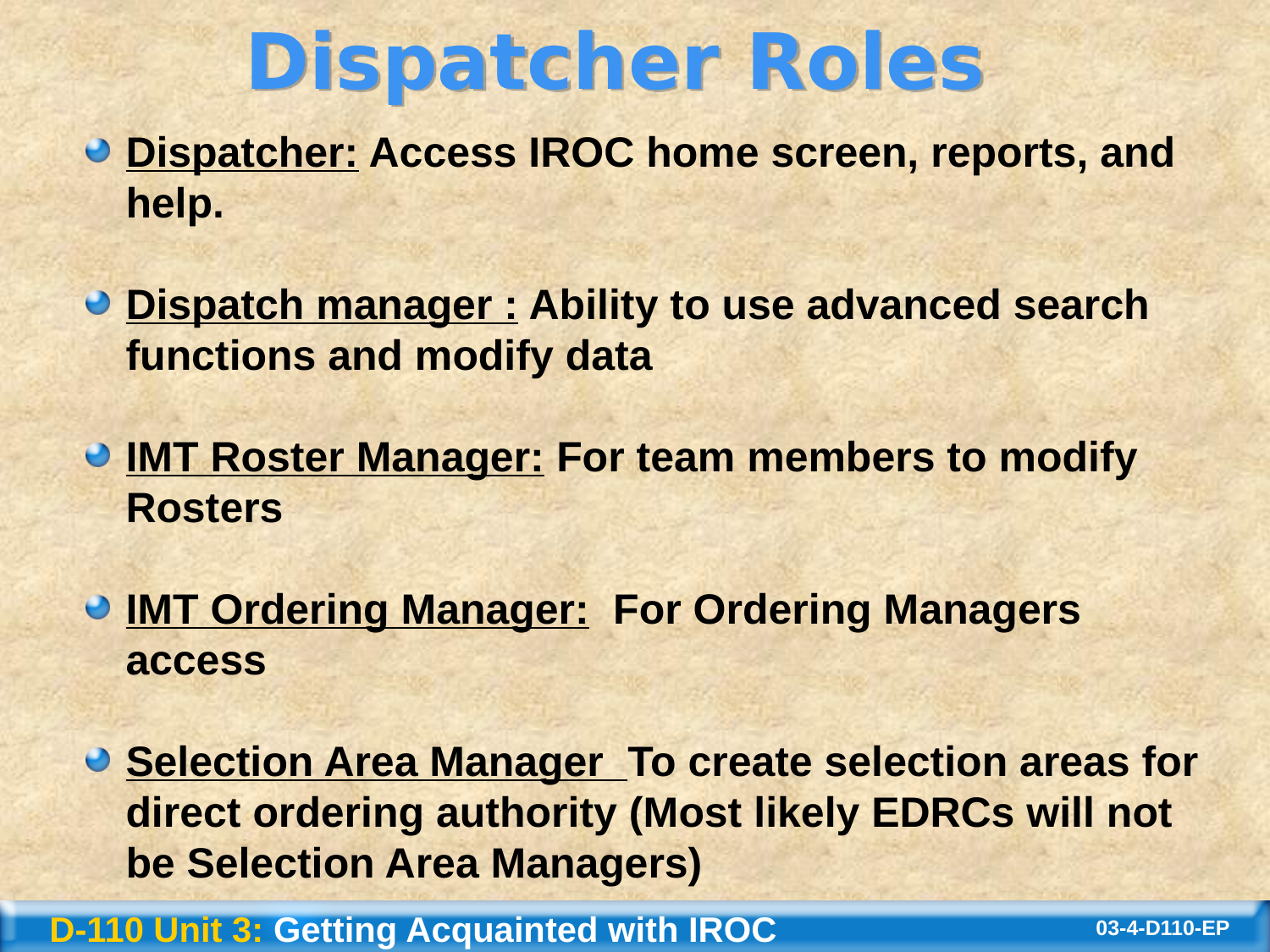

Dispatcher Roles
Dispatcher: Access IROC home screen, reports, and help.

Dispatch manager : Ability to use advanced search functions and modify data

IMT Roster Manager: For team members to modify Rosters

IMT Ordering Manager:  For Ordering Managers access

Selection Area Manager  To create selection areas for direct ordering authority (Most likely EDRCs will not be Selection Area Managers)
D-110 Unit 3: Getting Acquainted with IROC
03-4-D110-EP